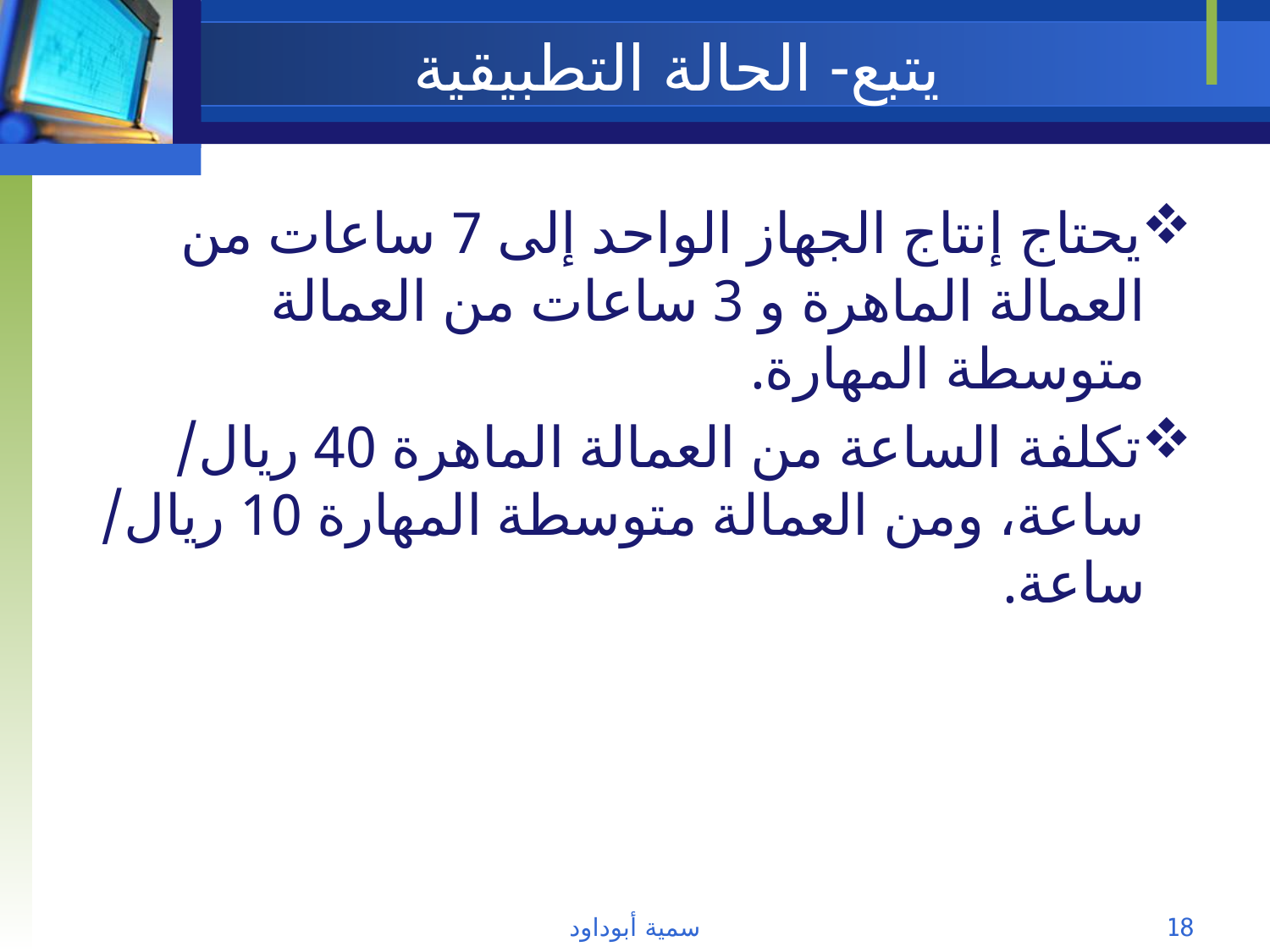

# يتبع- الحالة التطبيقية
يحتاج إنتاج الجهاز الواحد إلى 7 ساعات من العمالة الماهرة و 3 ساعات من العمالة متوسطة المهارة.
تكلفة الساعة من العمالة الماهرة 40 ريال/ ساعة، ومن العمالة متوسطة المهارة 10 ريال/ ساعة.
سمية أبوداود
18